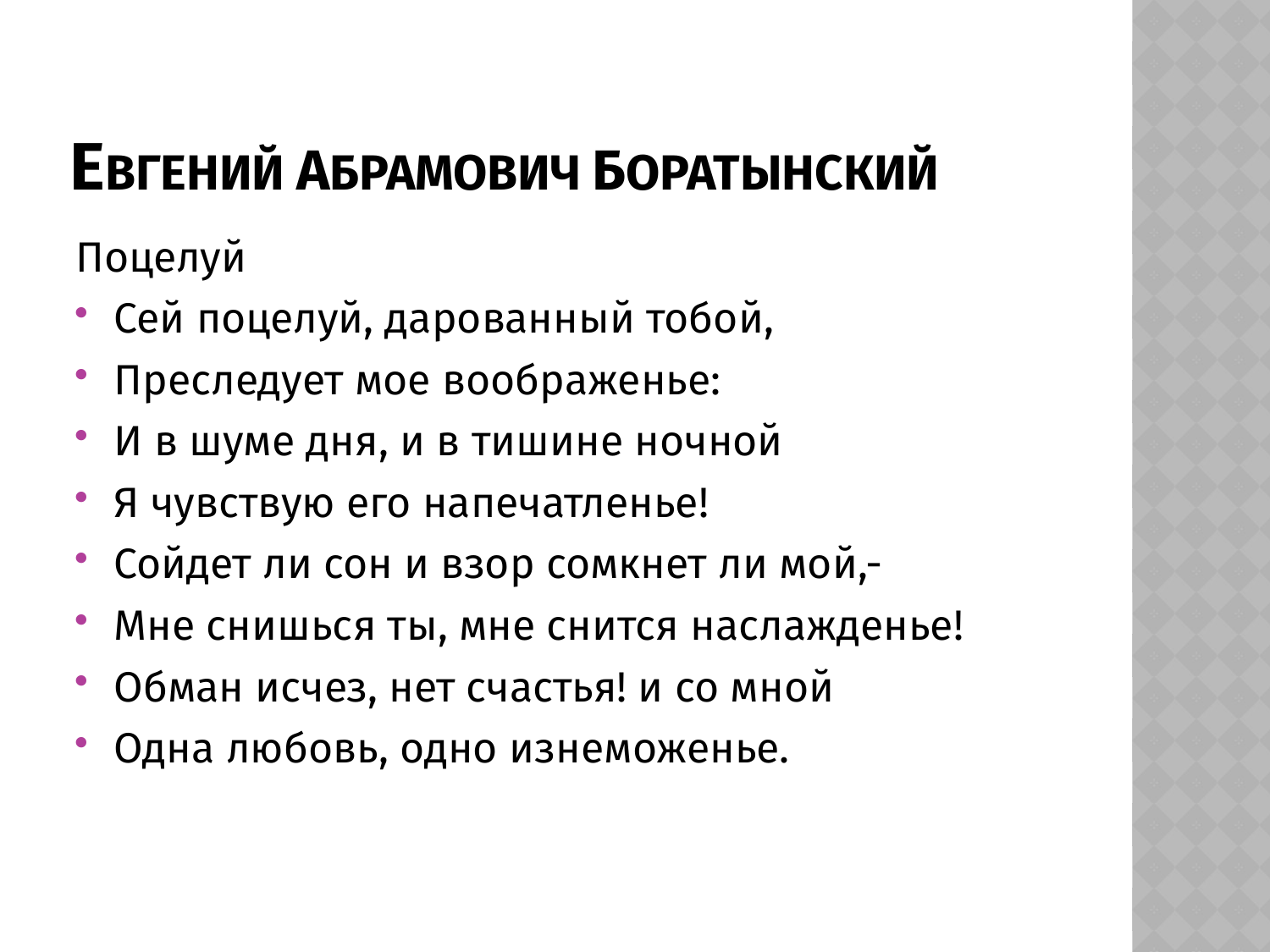

# Евгений Абрамович Боратынский
Поцелуй
Сей поцелуй, дарованный тобой,
Преследует мое воображенье:
И в шуме дня, и в тишине ночной
Я чувствую его напечатленье!
Сойдет ли сон и взор сомкнет ли мой,-
Мне снишься ты, мне снится наслажденье!
Обман исчез, нет счастья! и со мной
Одна любовь, одно изнеможенье.